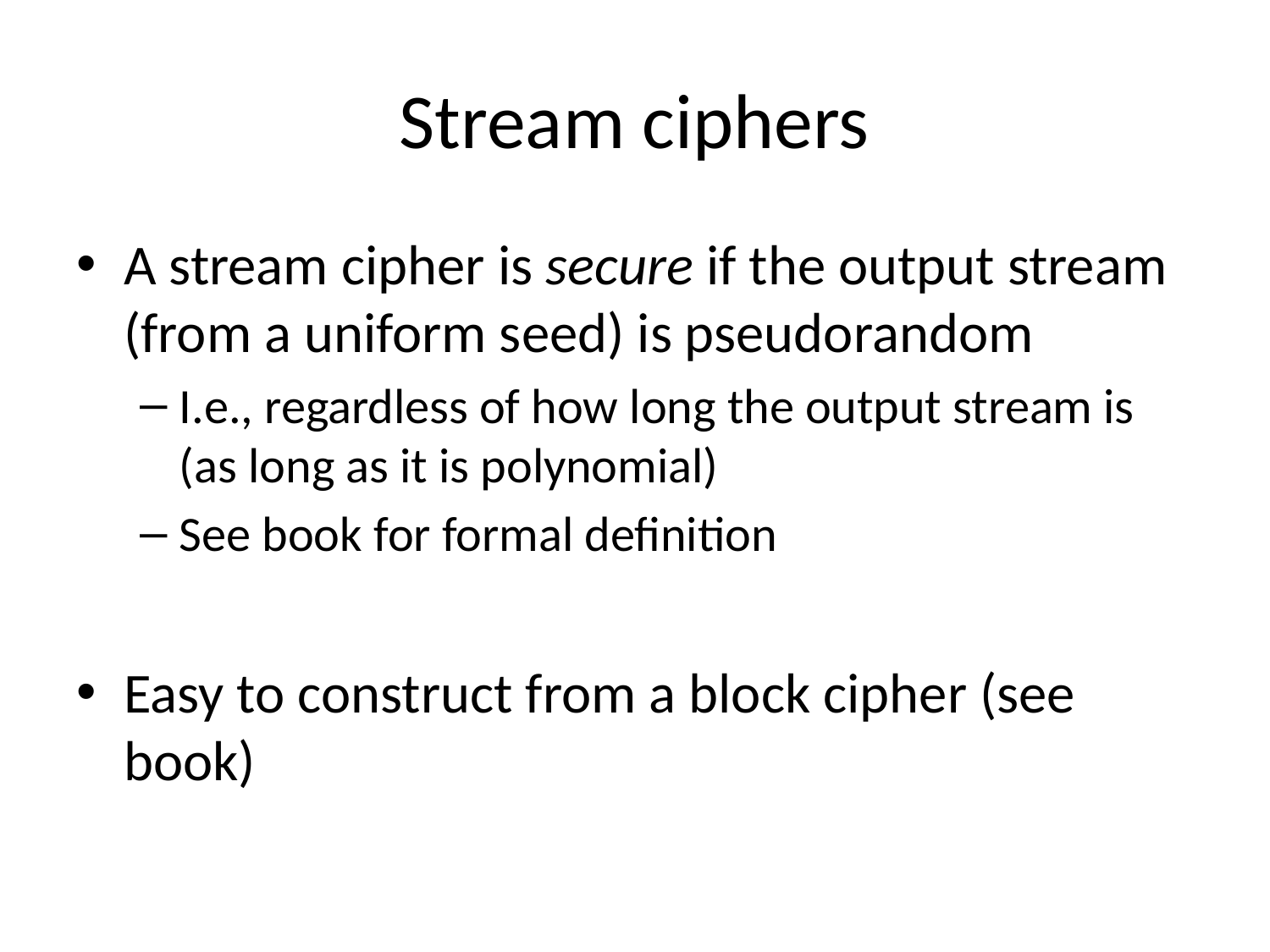

# Stream ciphers
A stream cipher is secure if the output stream (from a uniform seed) is pseudorandom
I.e., regardless of how long the output stream is (as long as it is polynomial)
See book for formal definition

Easy to construct from a block cipher (see book)